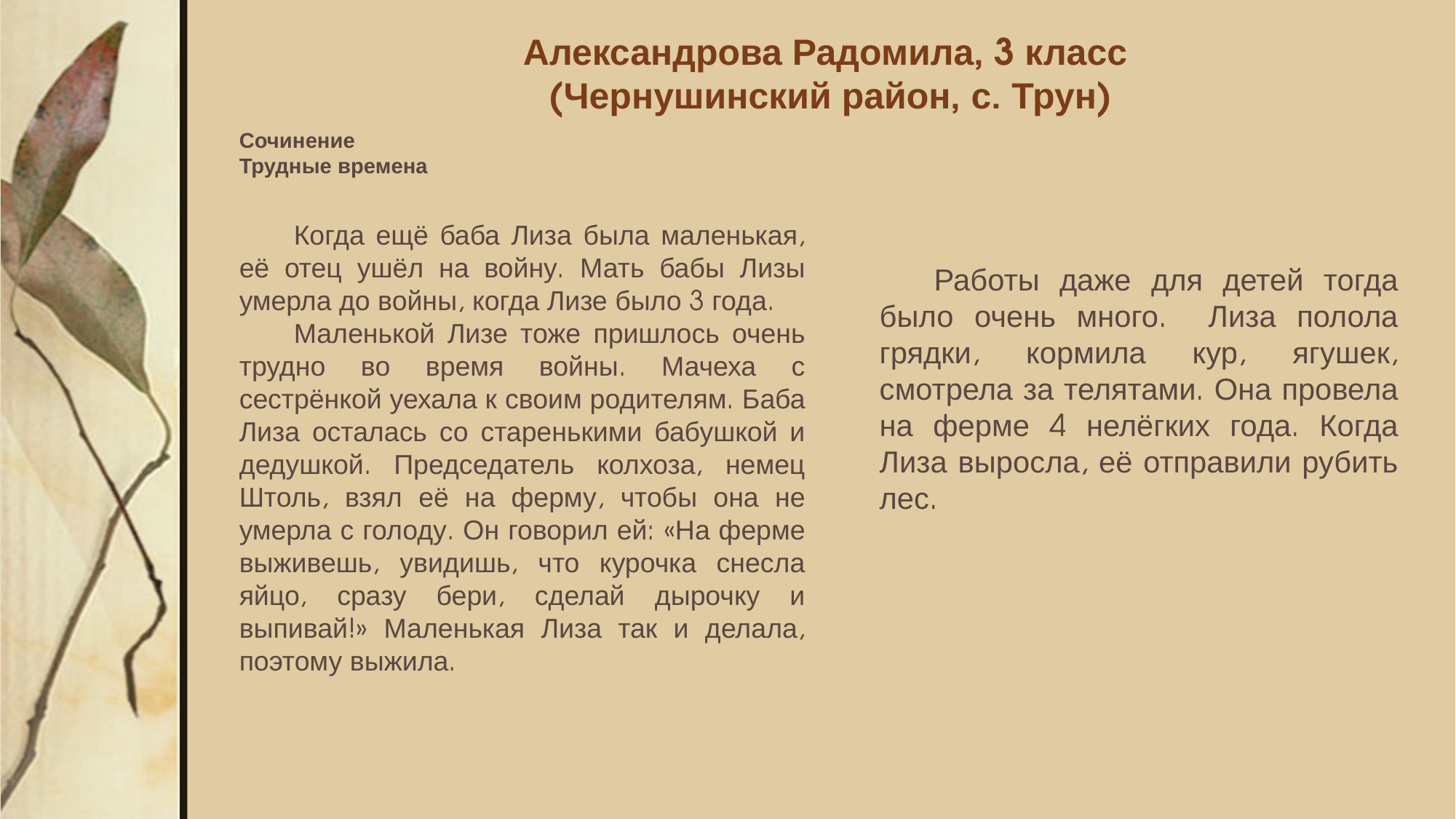

# Александрова Радомила, 3 класс (Чернушинский район, с. Трун)

Сочинение
Трудные времена

Когда ещё баба Лиза была маленькая, её отец ушёл на войну. Мать бабы Лизы умерла до войны, когда Лизе было 3 года.
Маленькой Лизе тоже пришлось очень трудно во время войны. Мачеха с сестрёнкой уехала к своим родителям. Баба Лиза осталась со старенькими бабушкой и дедушкой. Председатель колхоза, немец Штоль, взял её на ферму, чтобы она не умерла с голоду. Он говорил ей: «На ферме выживешь, увидишь, что курочка снесла яйцо, сразу бери, сделай дырочку и выпивай!» Маленькая Лиза так и делала, поэтому выжила.

Работы даже для детей тогда было очень много.  Лиза полола грядки, кормила кур, ягушек, смотрела за телятами. Она провела на ферме 4 нелёгких года. Когда Лиза выросла, её отправили рубить лес.